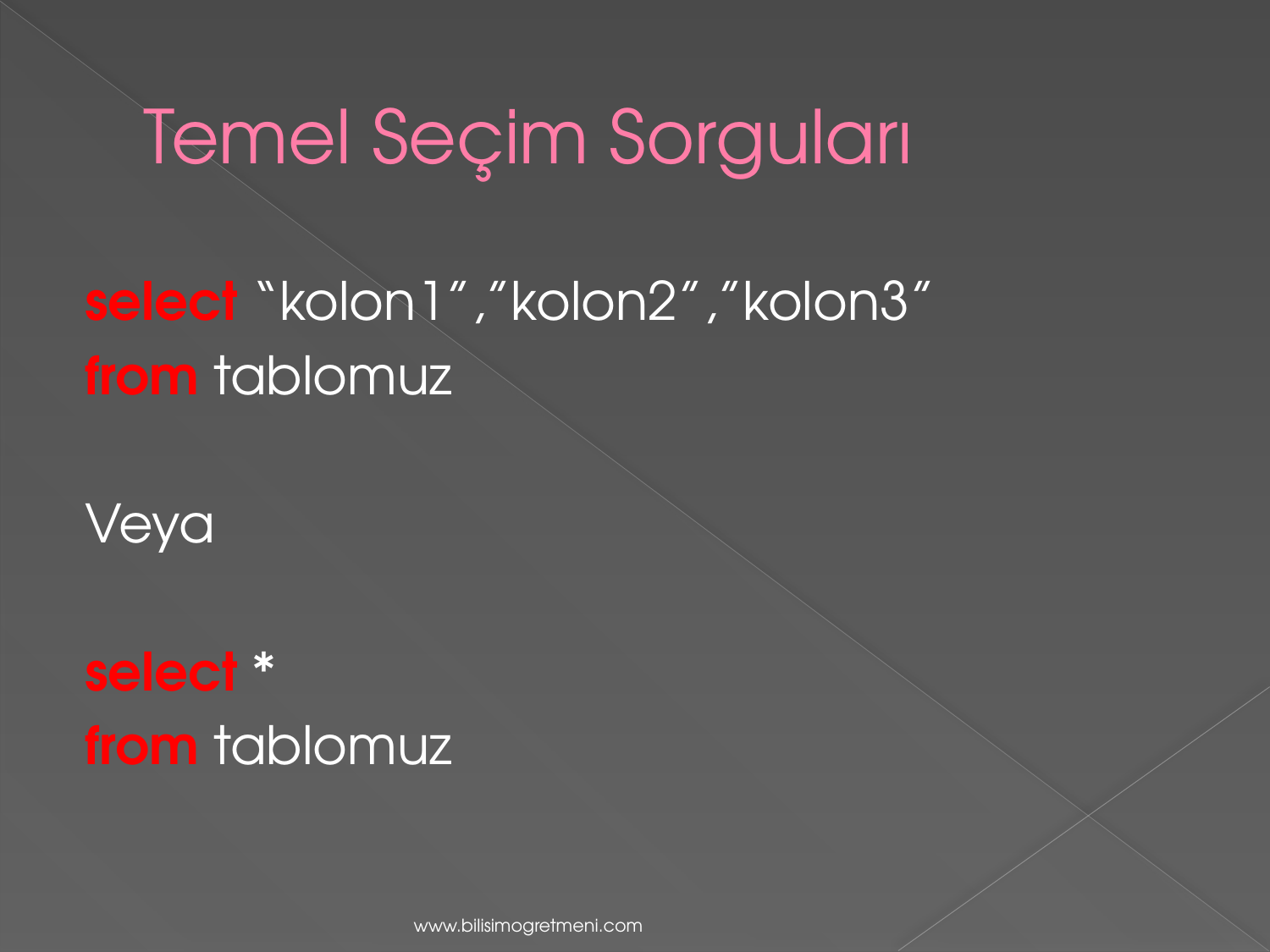

# Temel Seçim Sorguları
select “kolon1”,”kolon2”,”kolon3”
from tablomuz

Veya

select *
from tablomuz

www.bilisimogretmeni.com